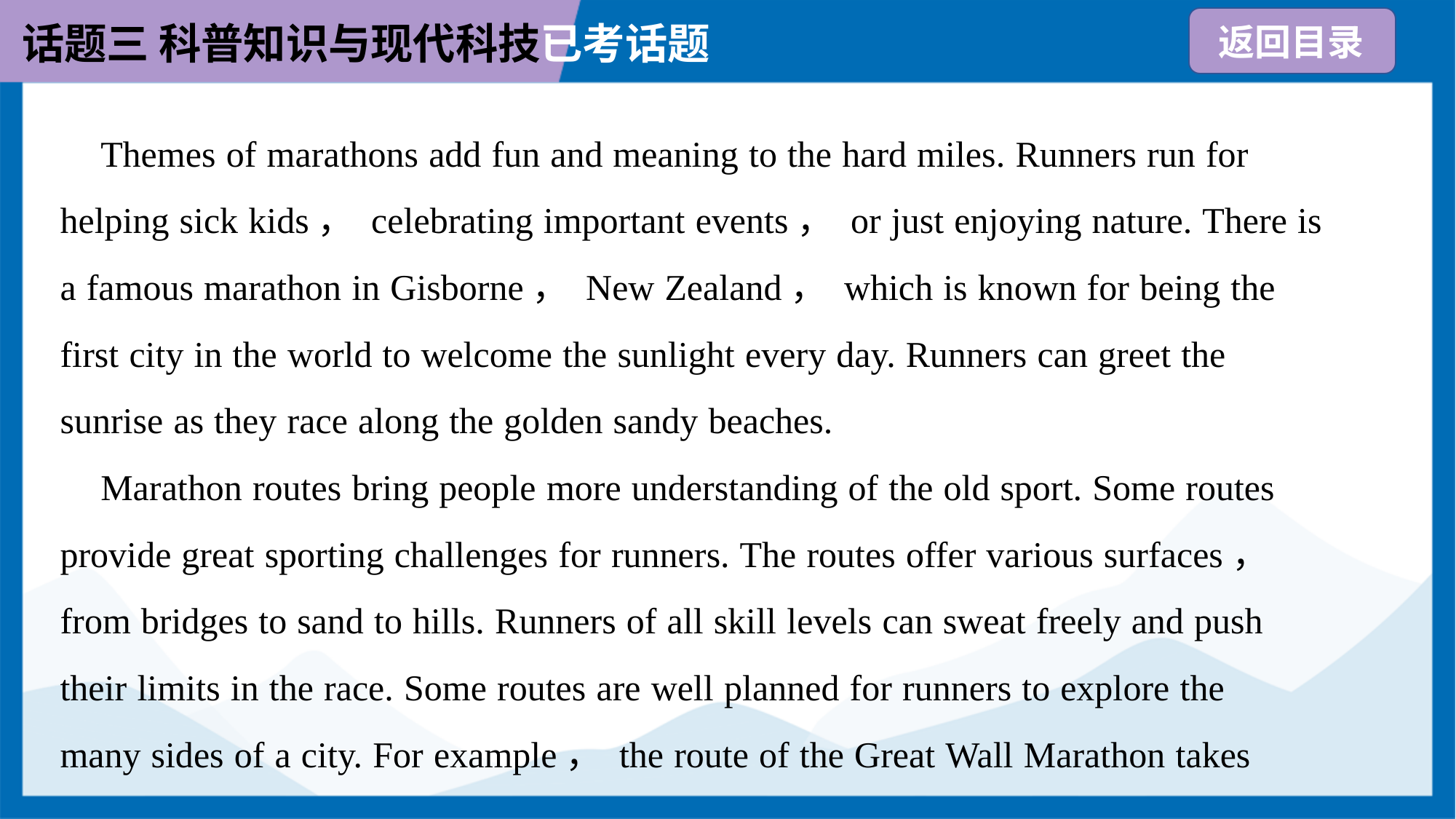

Themes of marathons add fun and meaning to the hard miles. Runners run for
helping sick kids， celebrating important events， or just enjoying nature. There is
a famous marathon in Gisborne， New Zealand， which is known for being the
first city in the world to welcome the sunlight every day. Runners can greet the
sunrise as they race along the golden sandy beaches.
    Marathon routes bring people more understanding of the old sport. Some routes
provide great sporting challenges for runners. The routes offer various surfaces，
from bridges to sand to hills. Runners of all skill levels can sweat freely and push
their limits in the race. Some routes are well planned for runners to explore the
many sides of a city. For example， the route of the Great Wall Marathon takes